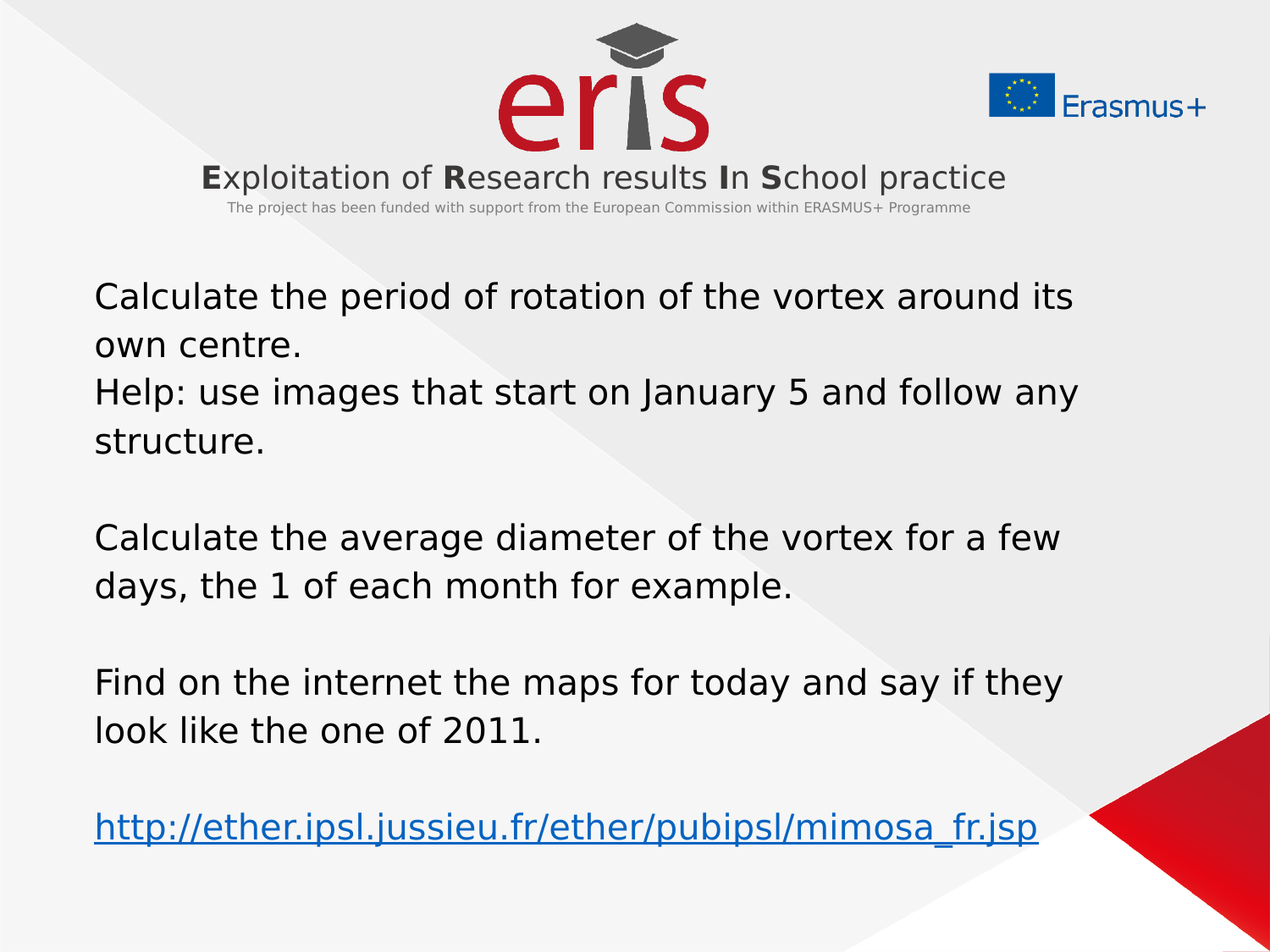

# Calculate the period of rotation of the vortex around its own centre. Help: use images that start on January 5 and follow any structure. Calculate the average diameter of the vortex for a few days, the 1 of each month for example. Find on the internet the maps for today and say if they look like the one of 2011. http://ether.ipsl.jussieu.fr/ether/pubipsl/mimosa_fr.jsp